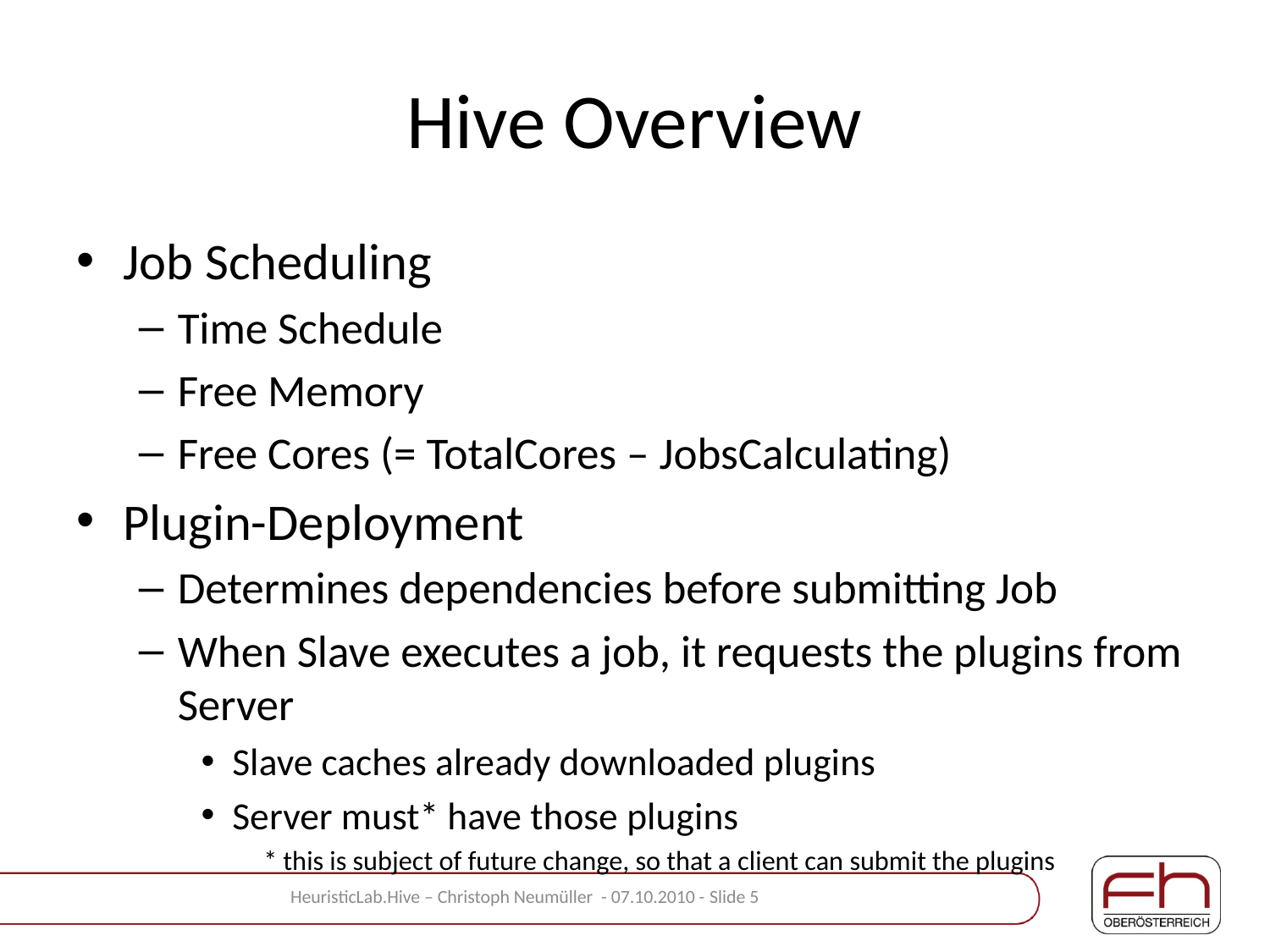

# Hive Overview
Job Scheduling
Time Schedule
Free Memory
Free Cores (= TotalCores – JobsCalculating)
Plugin-Deployment
Determines dependencies before submitting Job
When Slave executes a job, it requests the plugins from Server
Slave caches already downloaded plugins
Server must* have those plugins
* this is subject of future change, so that a client can submit the plugins